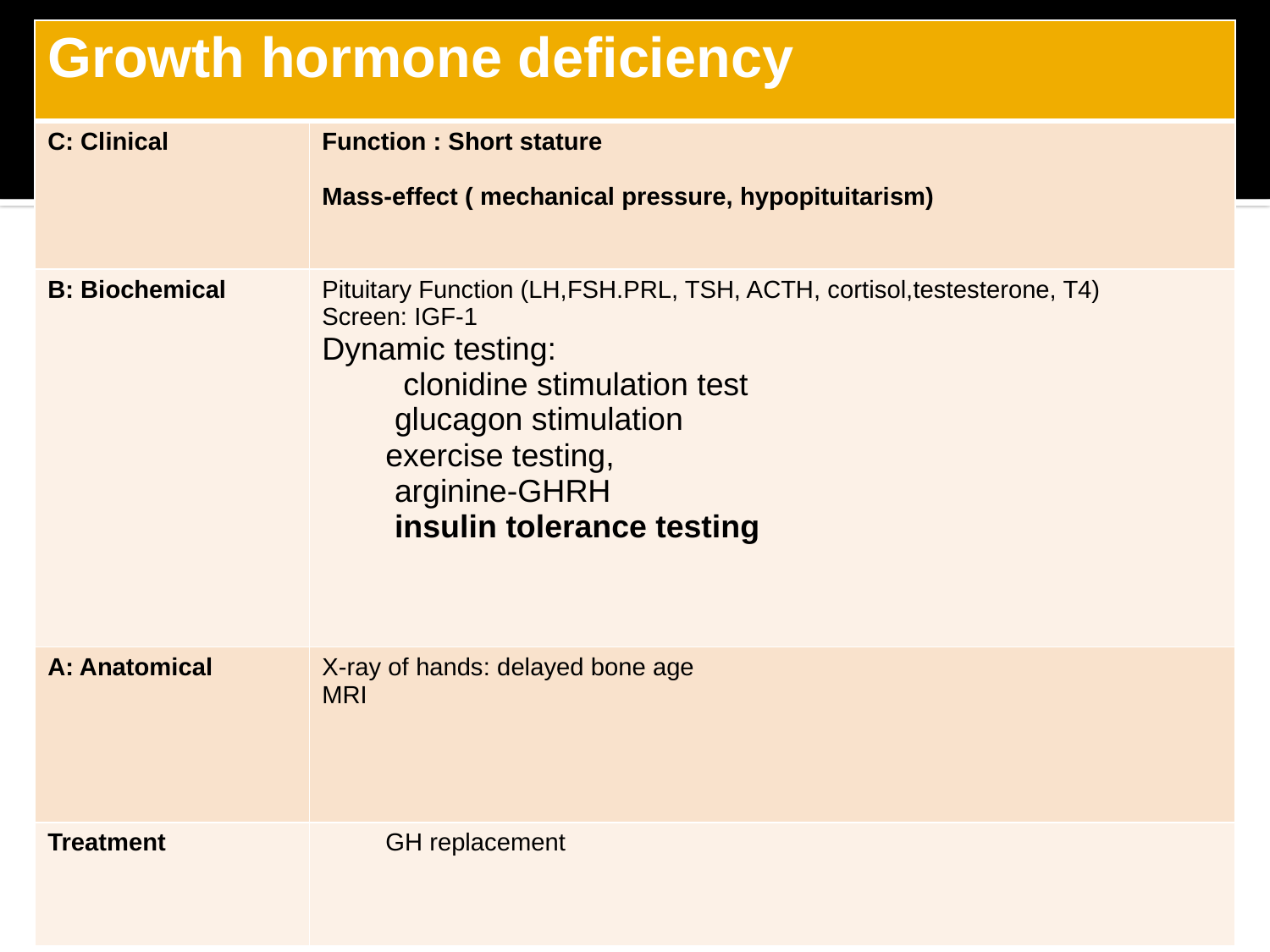

| Growth hormone deficiency |  |
| --- | --- |
| C: Clinical | Function : Short stature Mass-effect ( mechanical pressure, hypopituitarism) |
| B: Biochemical | Pituitary Function (LH,FSH.PRL, TSH, ACTH, cortisol,testesterone, T4) Screen: IGF-1 Dynamic testing: clonidine stimulation test glucagon stimulation exercise testing, arginine-GHRH insulin tolerance testing |
| A: Anatomical | X-ray of hands: delayed bone age MRI |
| Treatment | GH replacement |
#